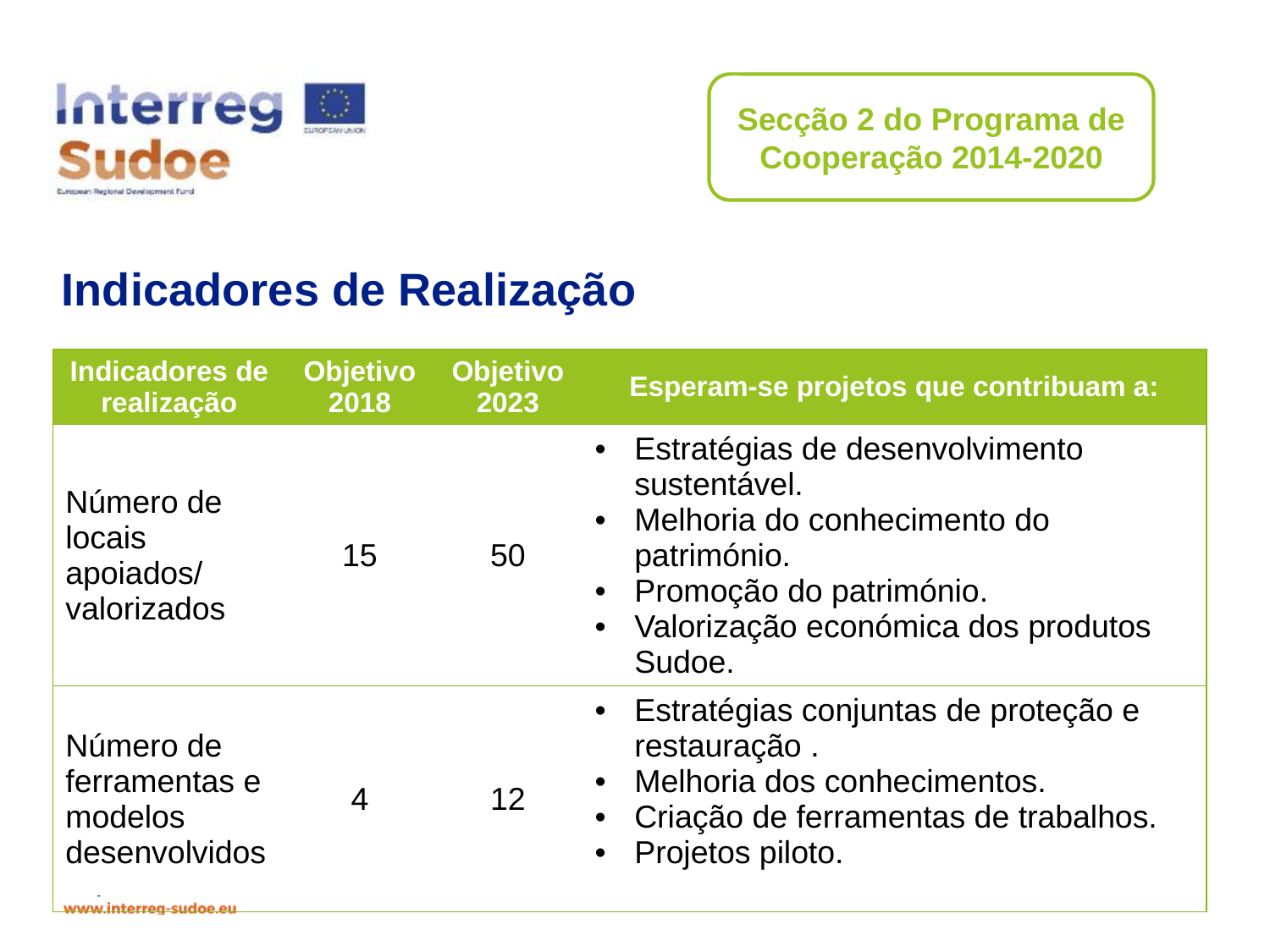

Secção 2 do Programa de Cooperação 2014-2020
# Indicadores de Realização
| Indicadores de realização | Objetivo 2018 | Objetivo 2023 | Esperam-se projetos que contribuam a: |
| --- | --- | --- | --- |
| Número de locais apoiados/ valorizados | 15 | 50 | Estratégias de desenvolvimento sustentável. Melhoria do conhecimento do património. Promoção do património. Valorização económica dos produtos Sudoe. |
| Número de ferramentas e modelos desenvolvidos | 4 | 12 | Estratégias conjuntas de proteção e restauração . Melhoria dos conhecimentos. Criação de ferramentas de trabalhos. Projetos piloto. |